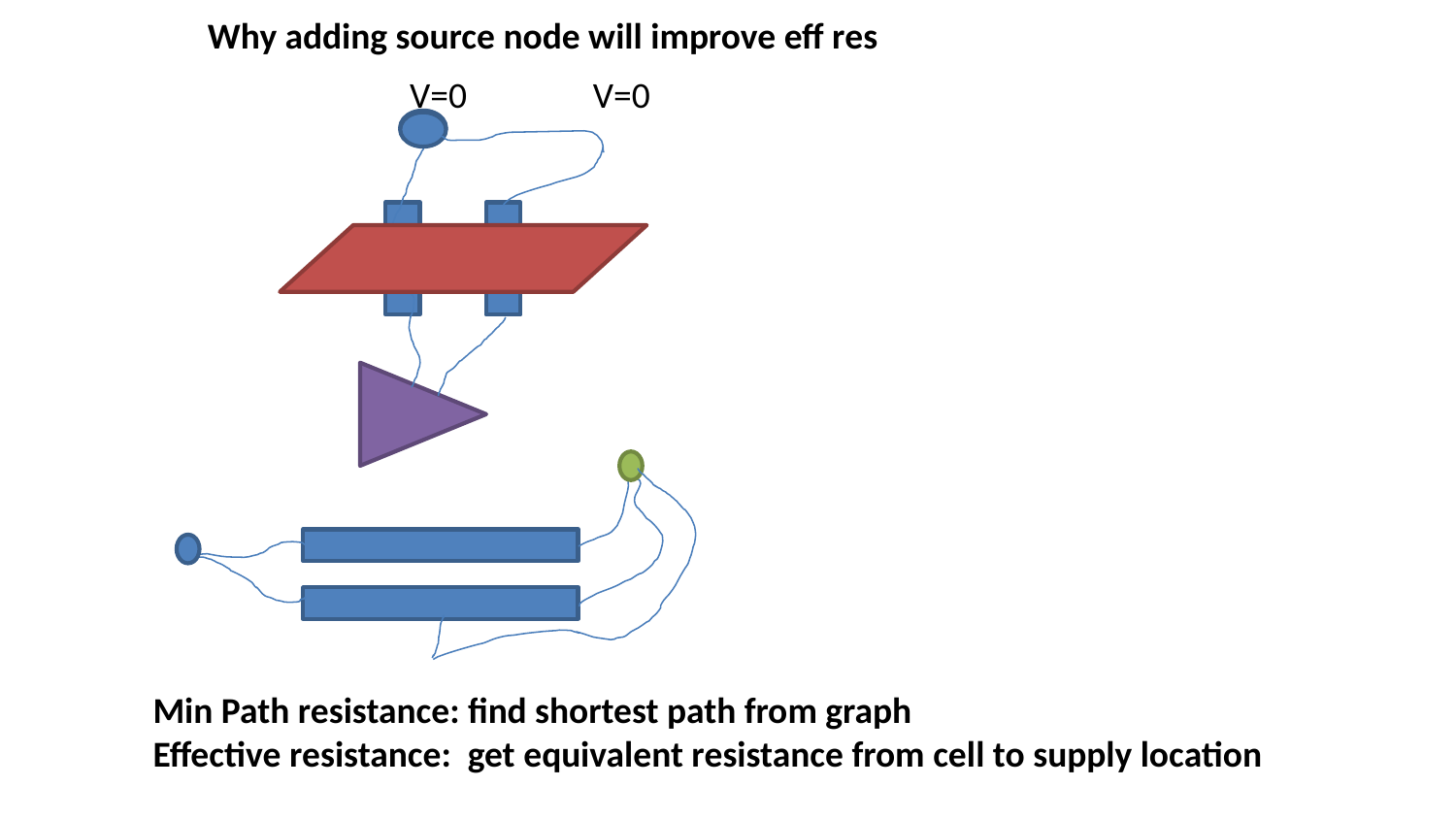

Why adding source node will improve eff res
V=0
V=0

Min Path resistance: find shortest path from graph
Effective resistance:  get equivalent resistance from cell to supply location